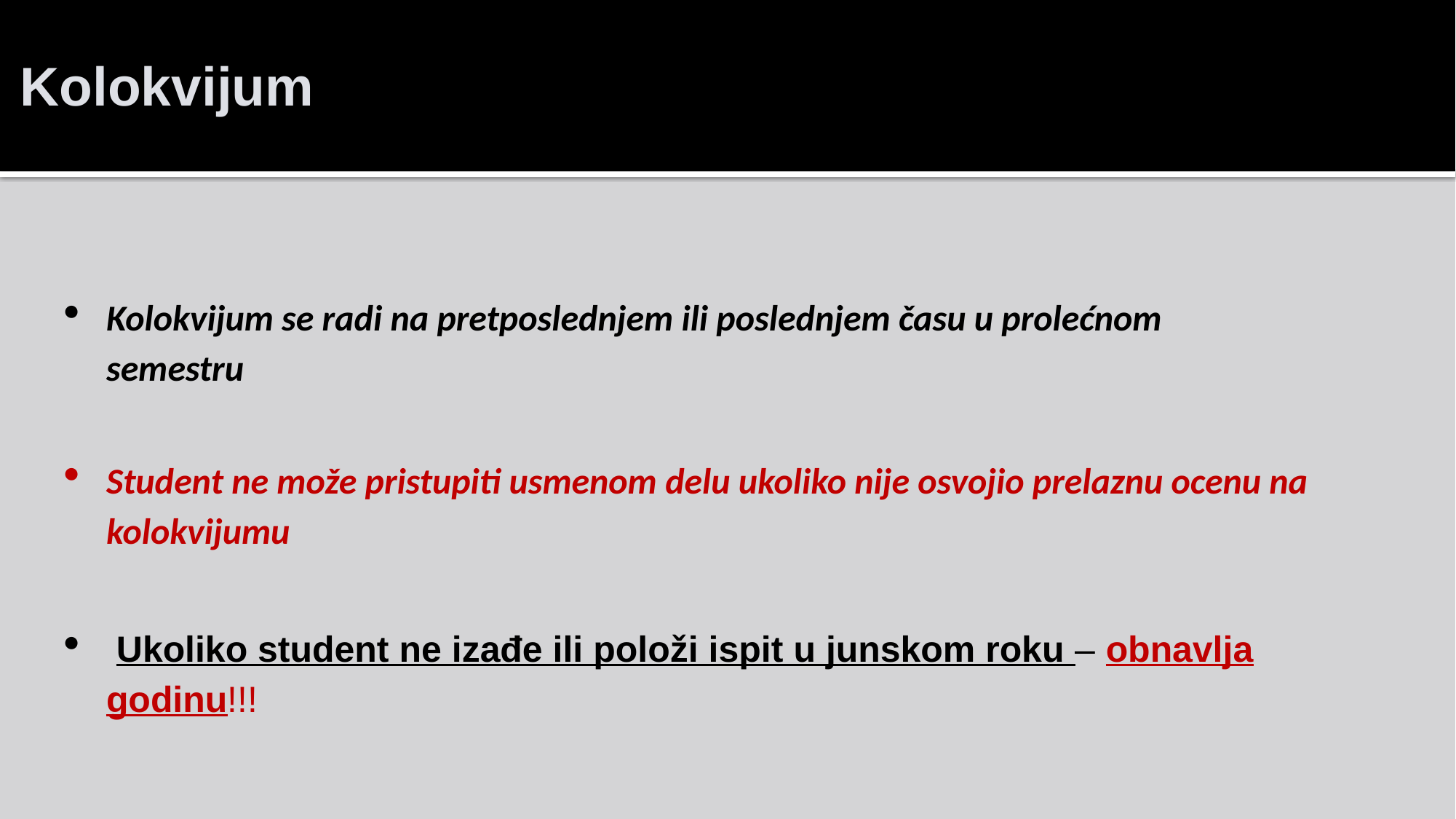

# Kolokvijum

Kolokvijum se radi na pretposlednjem ili poslednjem času u prolećnom semestru

Student ne može pristupiti usmenom delu ukoliko nije osvojio prelaznu ocenu na kolokvijumu

 Ukoliko student ne izađe ili položi ispit u junskom roku – obnavlja godinu!!!